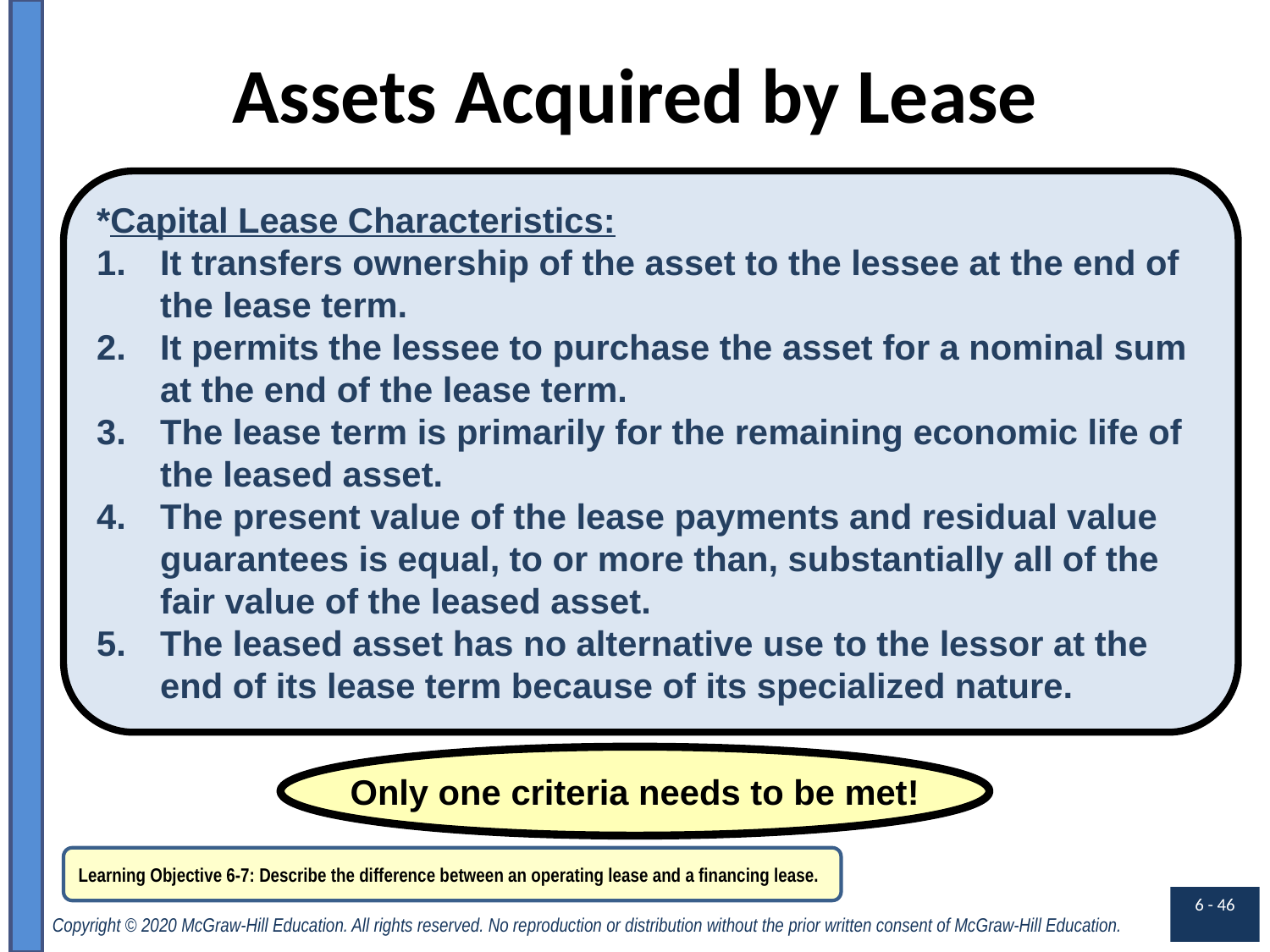

# Assets Acquired by Lease
*Capital Lease Characteristics:
It transfers ownership of the asset to the lessee at the end of the lease term.
It permits the lessee to purchase the asset for a nominal sum at the end of the lease term.
The lease term is primarily for the remaining economic life of the leased asset.
The present value of the lease payments and residual value guarantees is equal, to or more than, substantially all of the fair value of the leased asset.
The leased asset has no alternative use to the lessor at the end of its lease term because of its specialized nature.
Only one criteria needs to be met!
Learning Objective 6-7: Describe the difference between an operating lease and a financing lease.